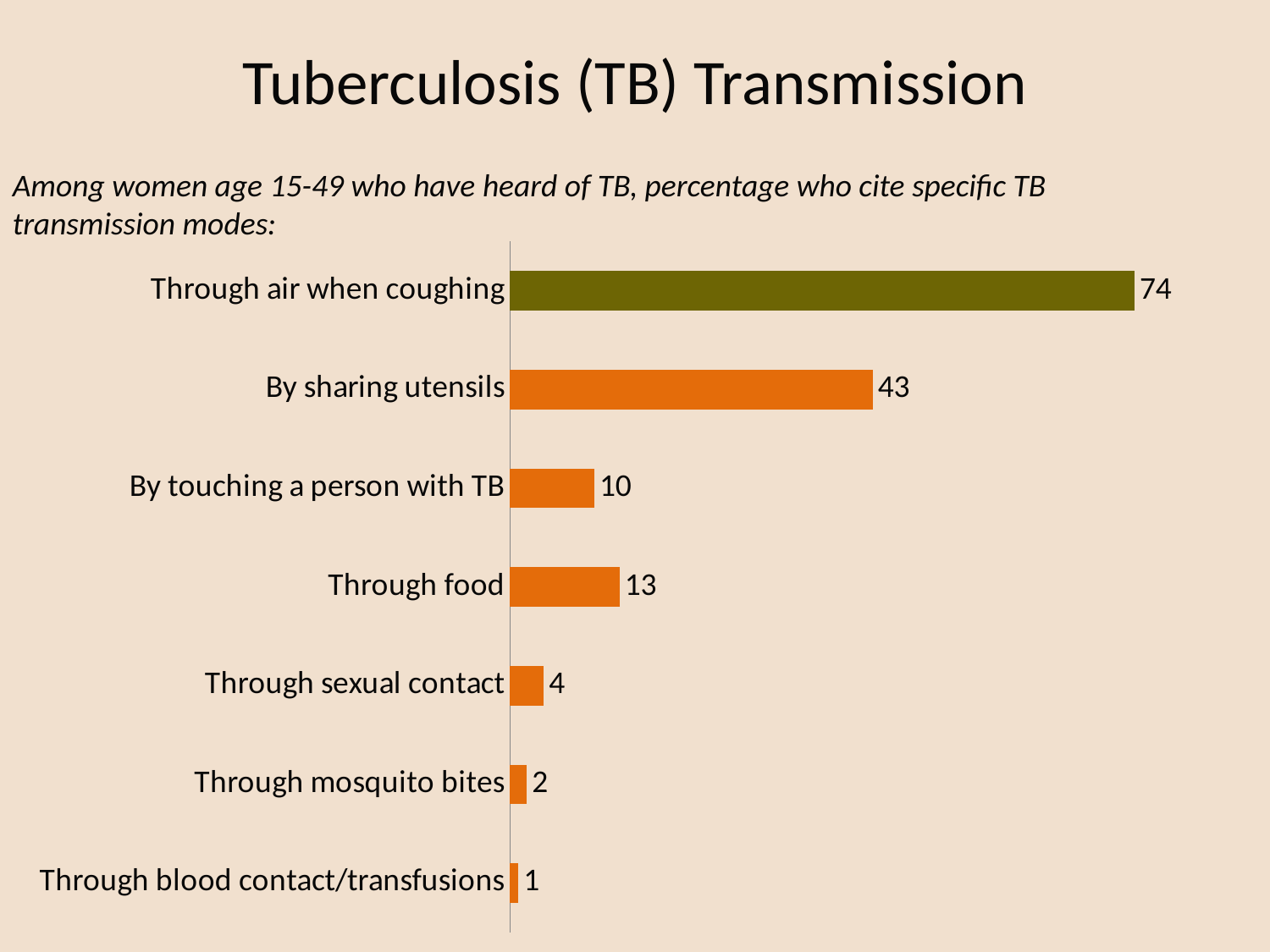

# Tuberculosis (TB) Transmission
Among women age 15-49 who have heard of TB, percentage who cite specific TB transmission modes:

### Chart

| Category | Series 1 |
|---|---|
| Through blood contact/transfusions | 1.0 |
| Through mosquito bites | 2.0 |
| Through sexual contact | 4.0 |
| Through food | 13.0 |
| By touching a person with TB | 10.0 |
| By sharing utensils | 43.0 |
| Through air when coughing | 74.0 |